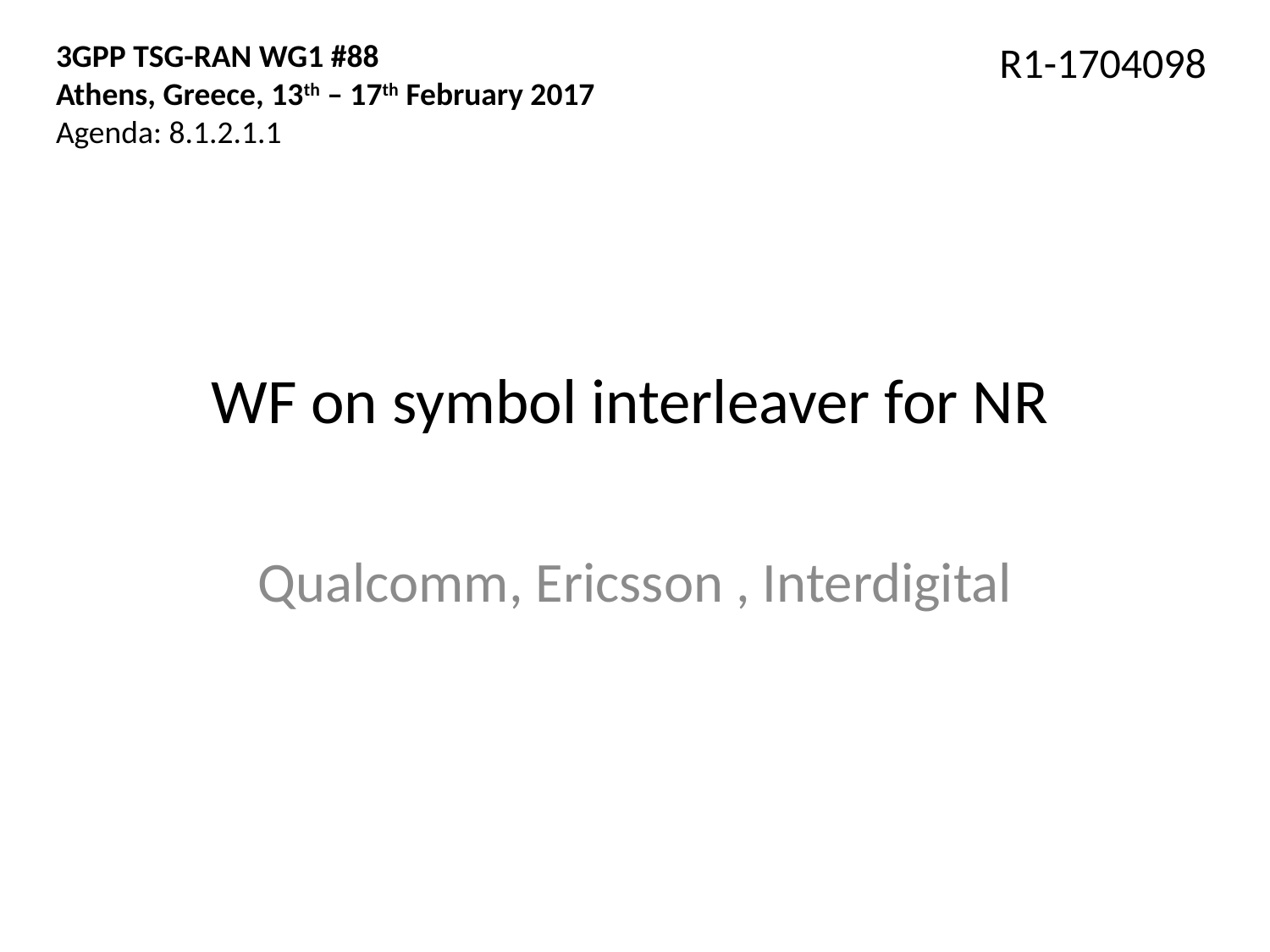

3GPP TSG-RAN WG1 #88
Athens, Greece, 13th – 17th February 2017
Agenda: 8.1.2.1.1
R1-1704098
# WF on symbol interleaver for NR
Qualcomm, Ericsson , Interdigital